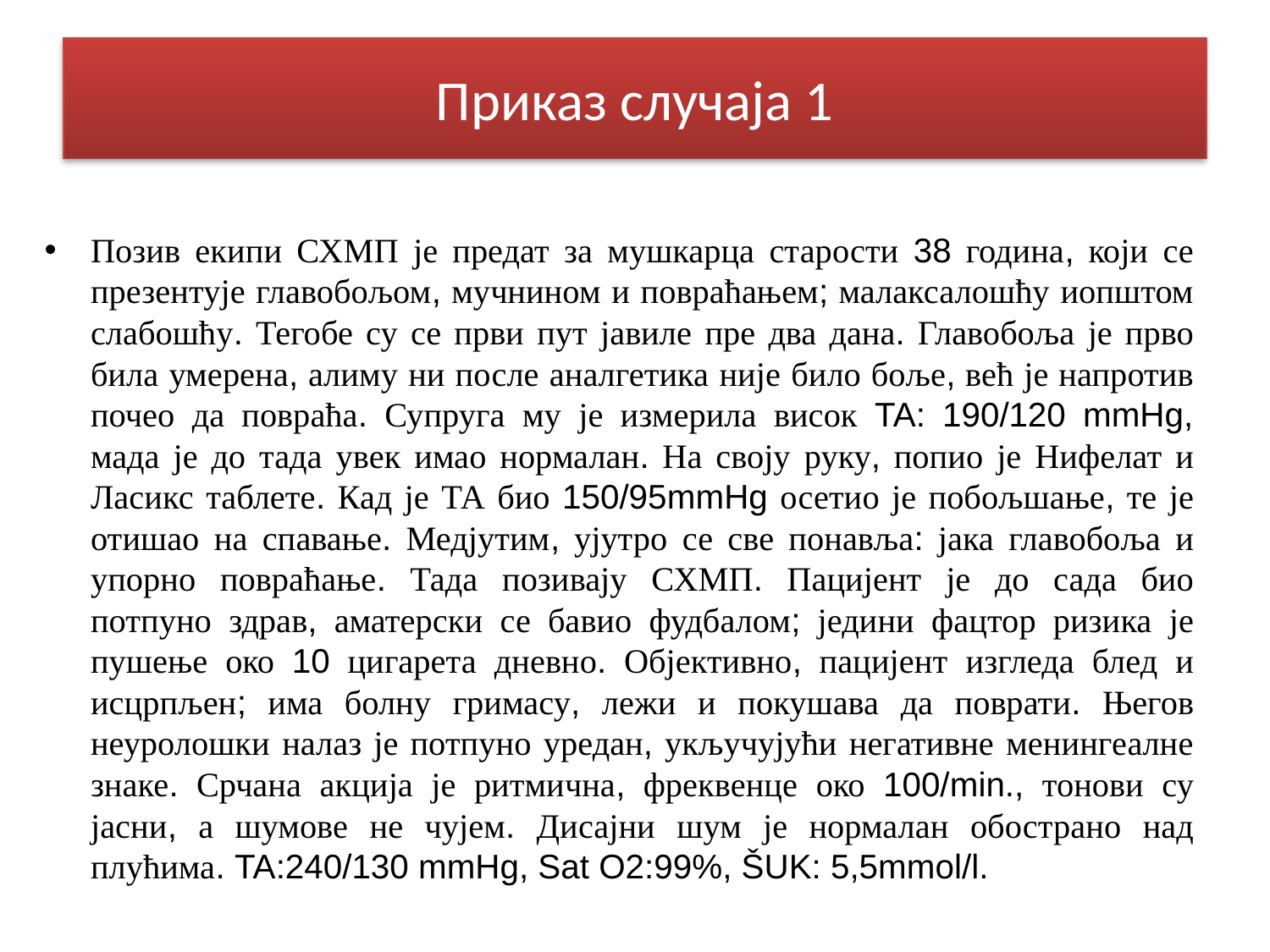

# Приказ случаја 1
Позив екипи СХМП је предат за мушкарца старости 38 година, који се презентује главобољом, мучнином и повраћањем; малаксалошћу иопштом слабошћу. Тегобе су се први пут јавиле пре два дана. Главобоља је прво била умерена, алиму ни после аналгетика није било боље, већ је напротив почео да повраћа. Супруга му је измерила висок TA: 190/120 mmHg, мада је до тада увек имао нормалан. На своју руку, попио је Нифелат и Ласикс таблете. Кад је ТА био 150/95mmHg осетио је побољшање, те је отишао на спавање. Медјутим, ујутро се све понавља: јака главобоља и упорно повраћање. Тада позивају СХМП. Пацијент је до сада био потпуно здрав, аматерски се бавио фудбалом; једини фацтор ризика је пушење око 10 цигарета дневно. Објективно, пацијент изгледа блед и исцрпљен; има болну гримасу, лежи и покушава да поврати. Његов неуролошки налаз је потпуно уредан, укључујући негативне менингеалне знаке. Срчана акција је ритмична, фреквенце око 100/min., тонови су јасни, а шумове не чујем. Дисајни шум је нормалан обострано над плућима. TA:240/130 mmHg, Sat O2:99%, ŠUK: 5,5mmol/l.